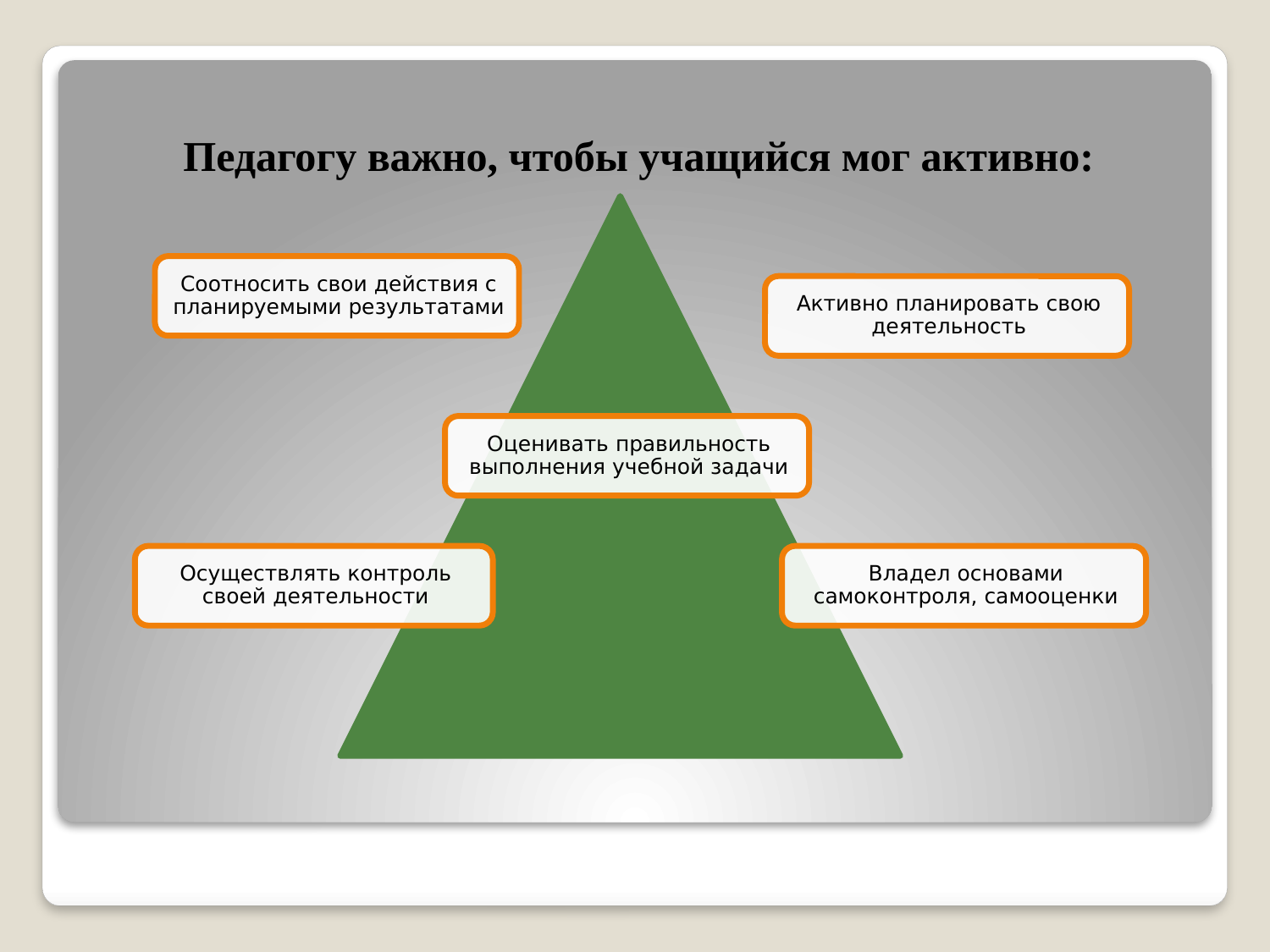

# Педагогу важно, чтобы учащийся мог активно:
Осуществлять контроль своей деятельности
Соотносить свои действия с планируемыми результатами
Активно планировать свою деятельность
Оценивать правильность выполнения учебной задачи
Владел основами самоконтроля, самооценки